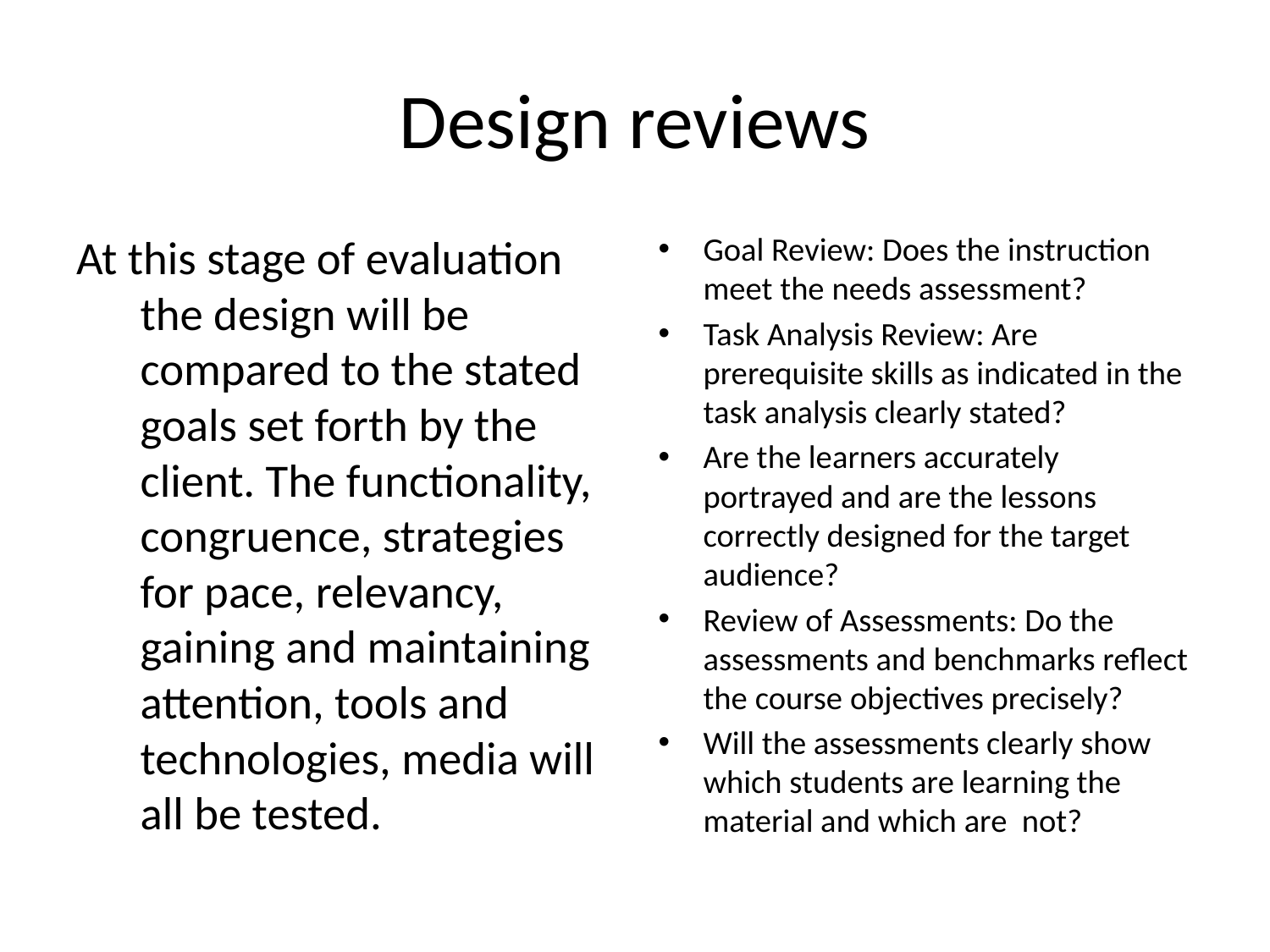

# Design reviews
At this stage of evaluation the design will be compared to the stated goals set forth by the client. The functionality, congruence, strategies for pace, relevancy, gaining and maintaining attention, tools and technologies, media will all be tested.
Goal Review: Does the instruction meet the needs assessment?
Task Analysis Review: Are prerequisite skills as indicated in the task analysis clearly stated?
Are the learners accurately portrayed and are the lessons correctly designed for the target audience?
Review of Assessments: Do the assessments and benchmarks reflect the course objectives precisely?
Will the assessments clearly show which students are learning the material and which are  not?